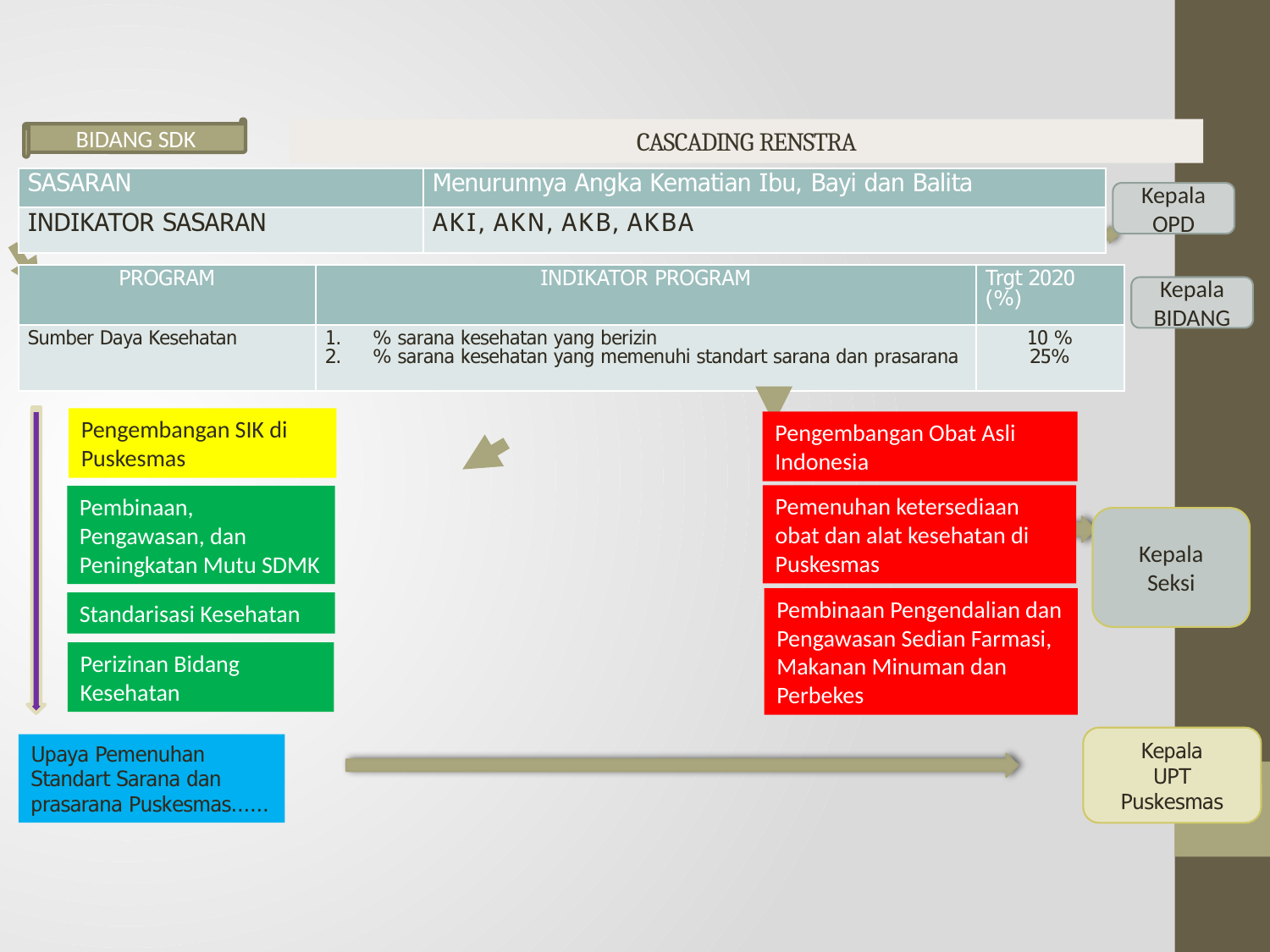

BIDANG SDK
# CASCADING RENSTRA
| SASARAN | Menurunnya Angka Kematian Ibu, Bayi dan Balita |
| --- | --- |
| INDIKATOR SASARAN | AKI, AKN, AKB, AKBA |

Kepala OPD

| PROGRAM | INDIKATOR PROGRAM | Trgt 2020 (%) |
| --- | --- | --- |
| Sumber Daya Kesehatan | % sarana kesehatan yang berizin % sarana kesehatan yang memenuhi standart sarana dan prasarana | 10 % 25% |
Kepala BIDANG

Pengembangan SIK di Puskesmas
Pengembangan Obat Asli Indonesia
Pemenuhan ketersediaan obat dan alat kesehatan di Puskesmas
Pembinaan, Pengawasan, dan Peningkatan Mutu SDMK
Kepala
Seksi

Pembinaan Pengendalian dan Pengawasan Sedian Farmasi, Makanan Minuman dan Perbekes
Standarisasi Kesehatan
Perizinan Bidang Kesehatan
Kepala
UPT Puskesmas
Upaya Pemenuhan Standart Sarana dan prasarana Puskesmas......